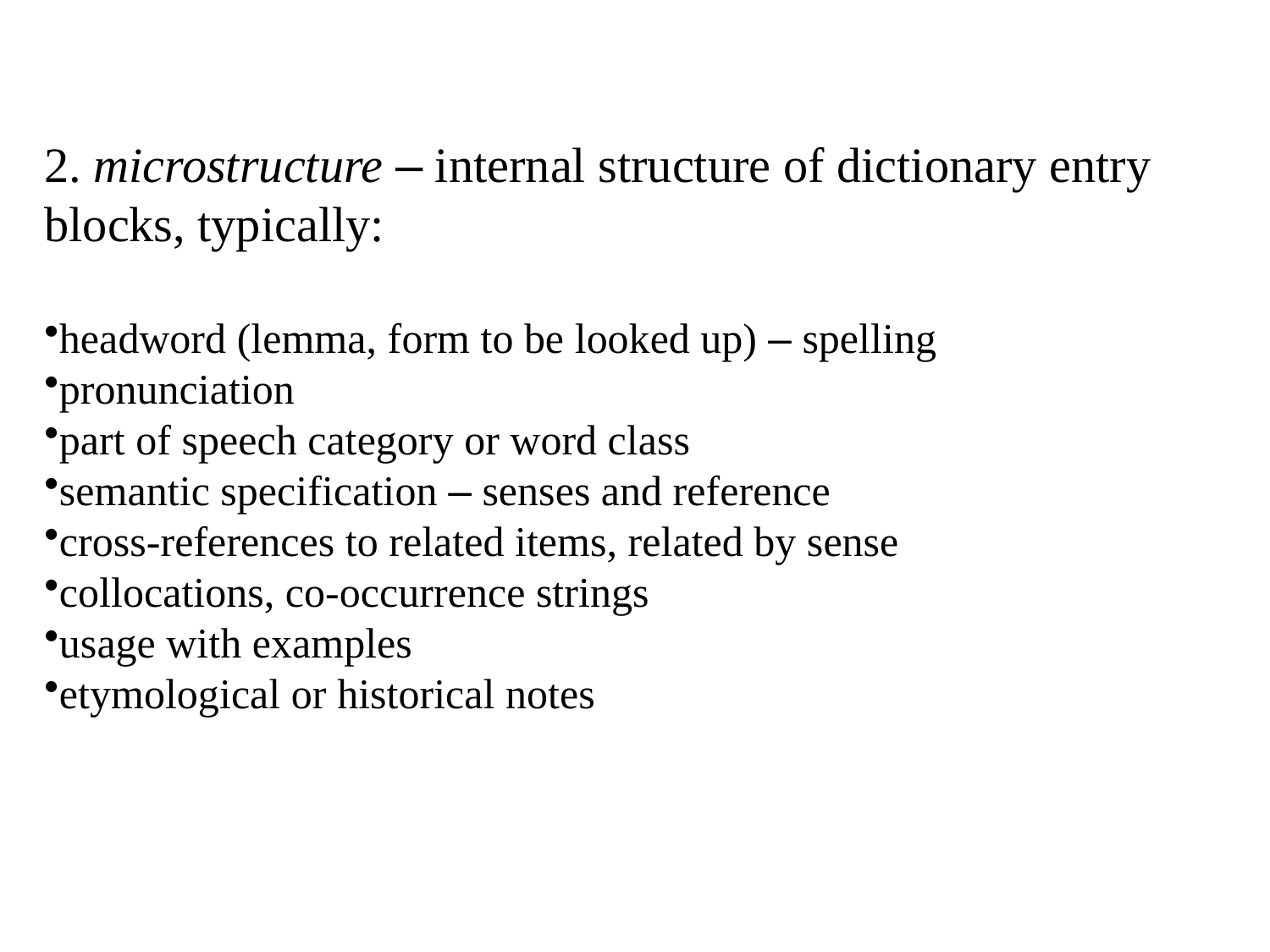

2. microstructure – internal structure of dictionary entry blocks, typically:

headword (lemma, form to be looked up) – spelling
pronunciation
part of speech category or word class
semantic specification – senses and reference
cross-references to related items, related by sense
collocations, co-occurrence strings
usage with examples
etymological or historical notes